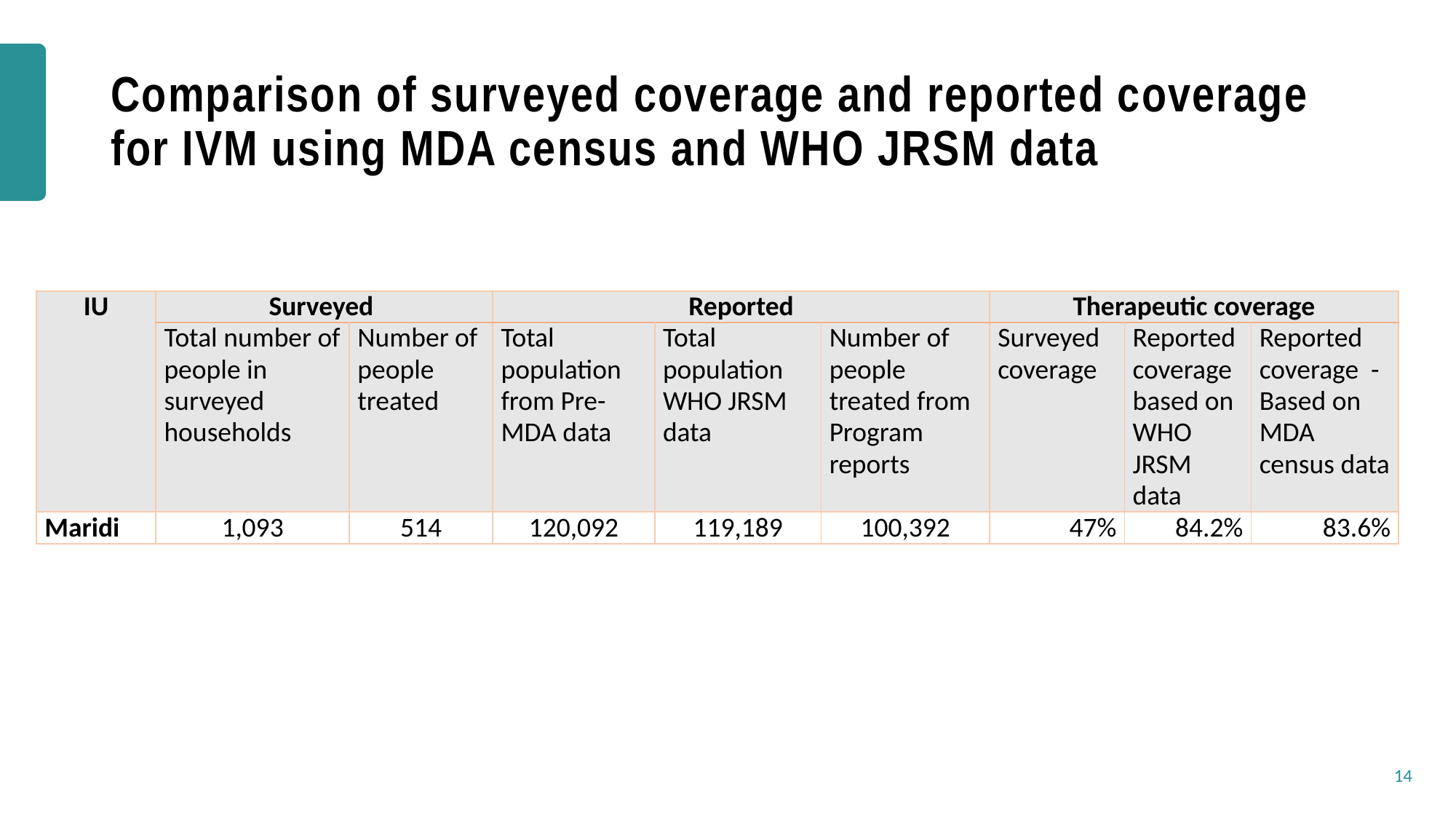

# Comparison of surveyed coverage and reported coverage for IVM using MDA census and WHO JRSM data
| IU | Surveyed |  | Reported |  |  | Therapeutic coverage |  |  |
| --- | --- | --- | --- | --- | --- | --- | --- | --- |
|  | Total number of people in surveyed households | Number of people treated | Total population from Pre-MDA data | Total population WHO JRSM data | Number of people treated from Program reports | Surveyed coverage | Reported coverage based on WHO JRSM data | Reported coverage - Based on MDA census data |
| Maridi | 1,093 | 514 | 120,092 | 119,189 | 100,392 | 47% | 84.2% | 83.6% |
14